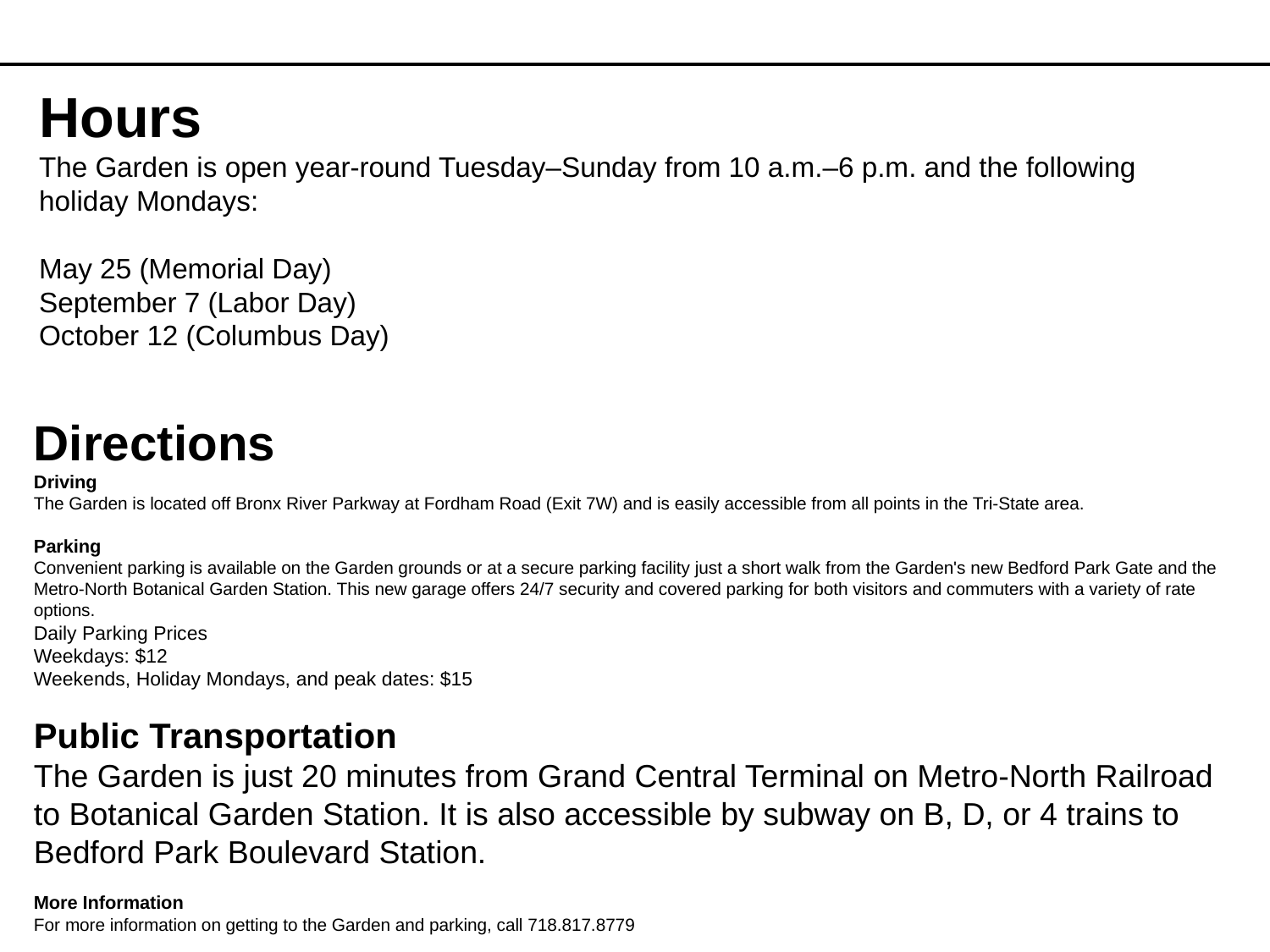

Hours
The Garden is open year-round Tuesday–Sunday from 10 a.m.–6 p.m. and the following holiday Mondays:
May 25 (Memorial Day)
September 7 (Labor Day)
October 12 (Columbus Day)
Directions
Driving
The Garden is located off Bronx River Parkway at Fordham Road (Exit 7W) and is easily accessible from all points in the Tri-State area.

Parking
Convenient parking is available on the Garden grounds or at a secure parking facility just a short walk from the Garden's new Bedford Park Gate and the Metro-North Botanical Garden Station. This new garage offers 24/7 security and covered parking for both visitors and commuters with a variety of rate options.
Daily Parking Prices
Weekdays: $12
Weekends, Holiday Mondays, and peak dates: $15

Public Transportation
The Garden is just 20 minutes from Grand Central Terminal on Metro-North Railroad to Botanical Garden Station. It is also accessible by subway on B, D, or 4 trains to Bedford Park Boulevard Station.

More Information
For more information on getting to the Garden and parking, call 718.817.8779